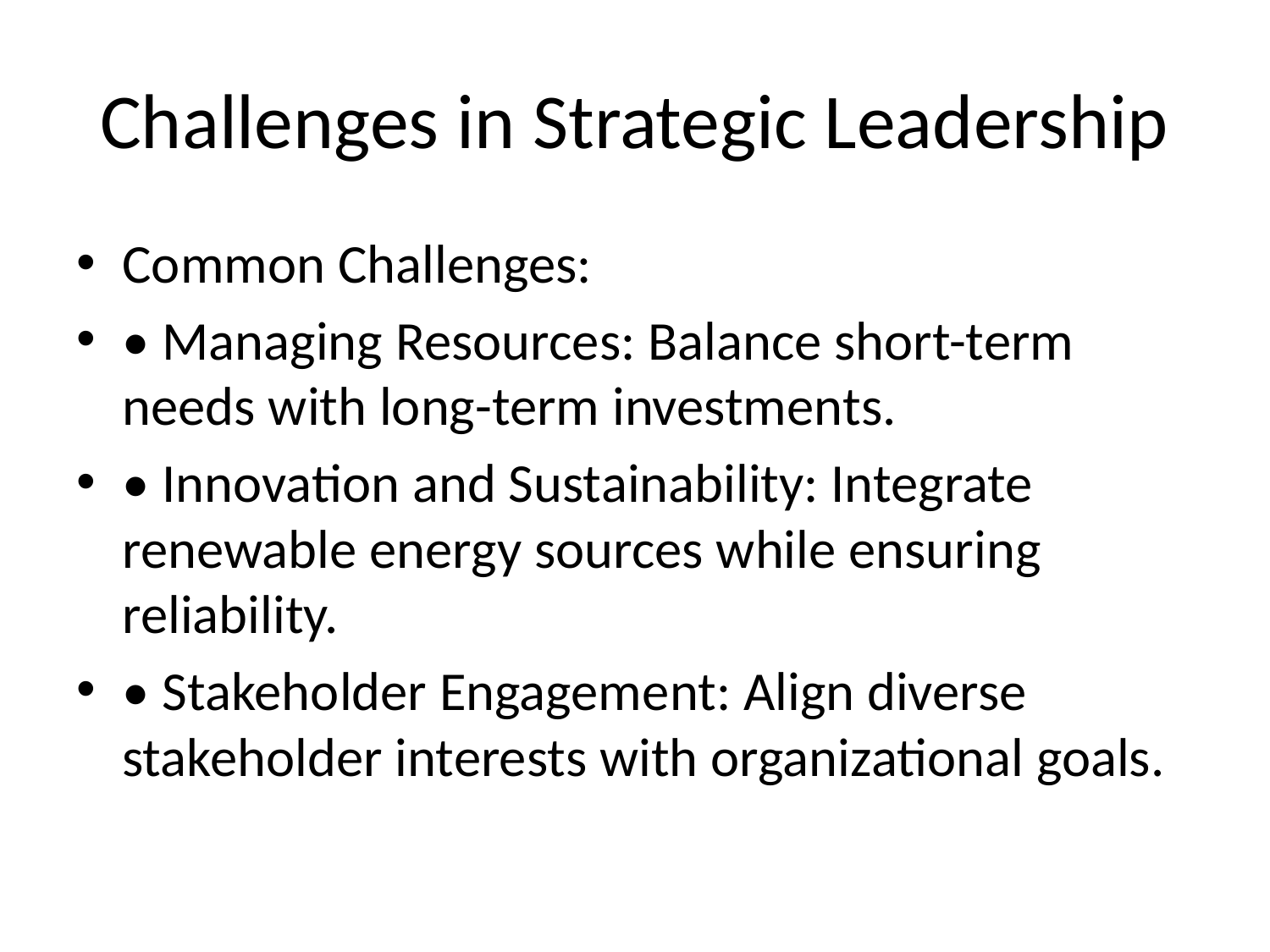

# Challenges in Strategic Leadership
Common Challenges:
• Managing Resources: Balance short-term needs with long-term investments.
• Innovation and Sustainability: Integrate renewable energy sources while ensuring reliability.
• Stakeholder Engagement: Align diverse stakeholder interests with organizational goals.